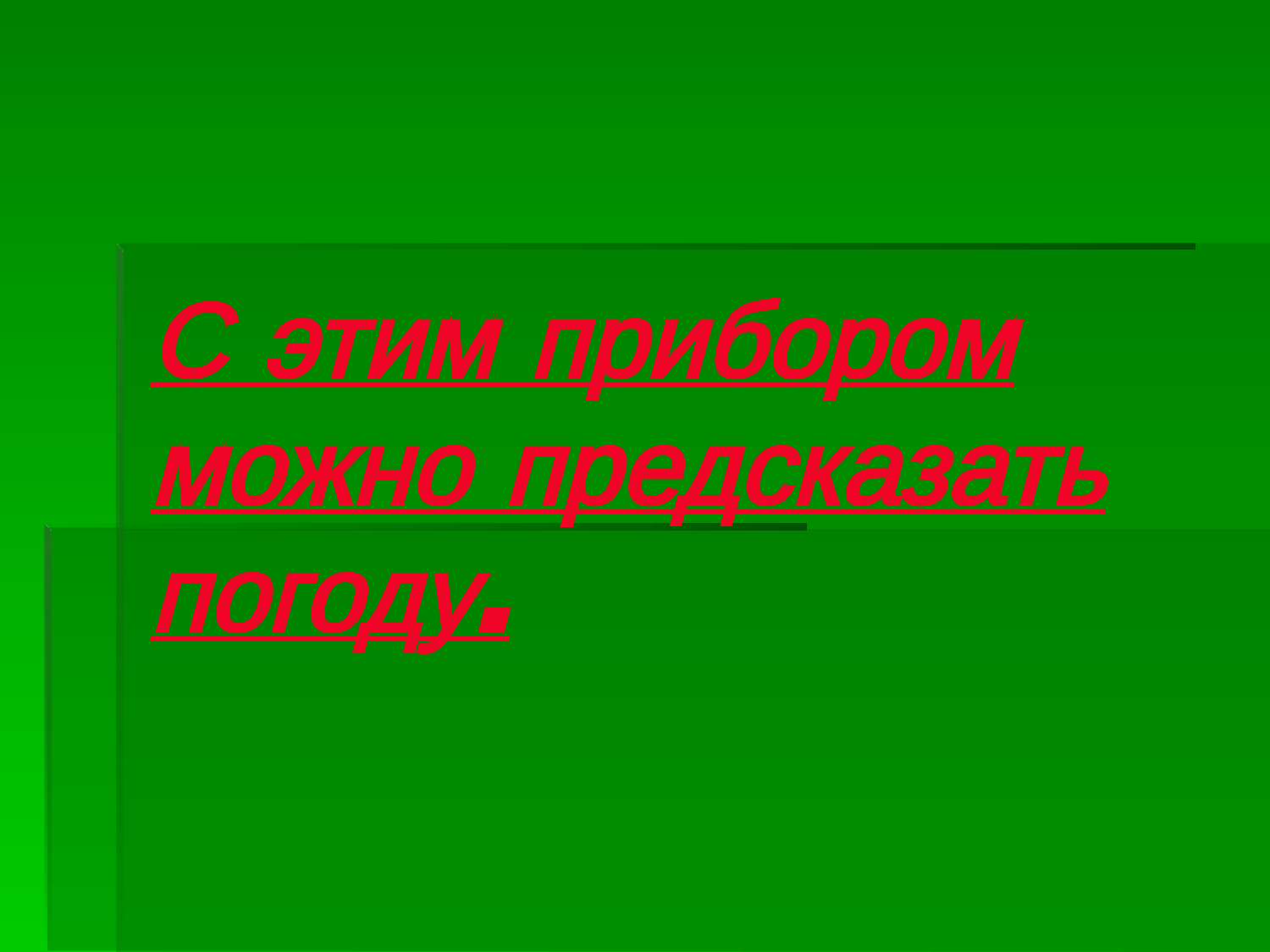

# С этим прибором можно предсказать погоду.